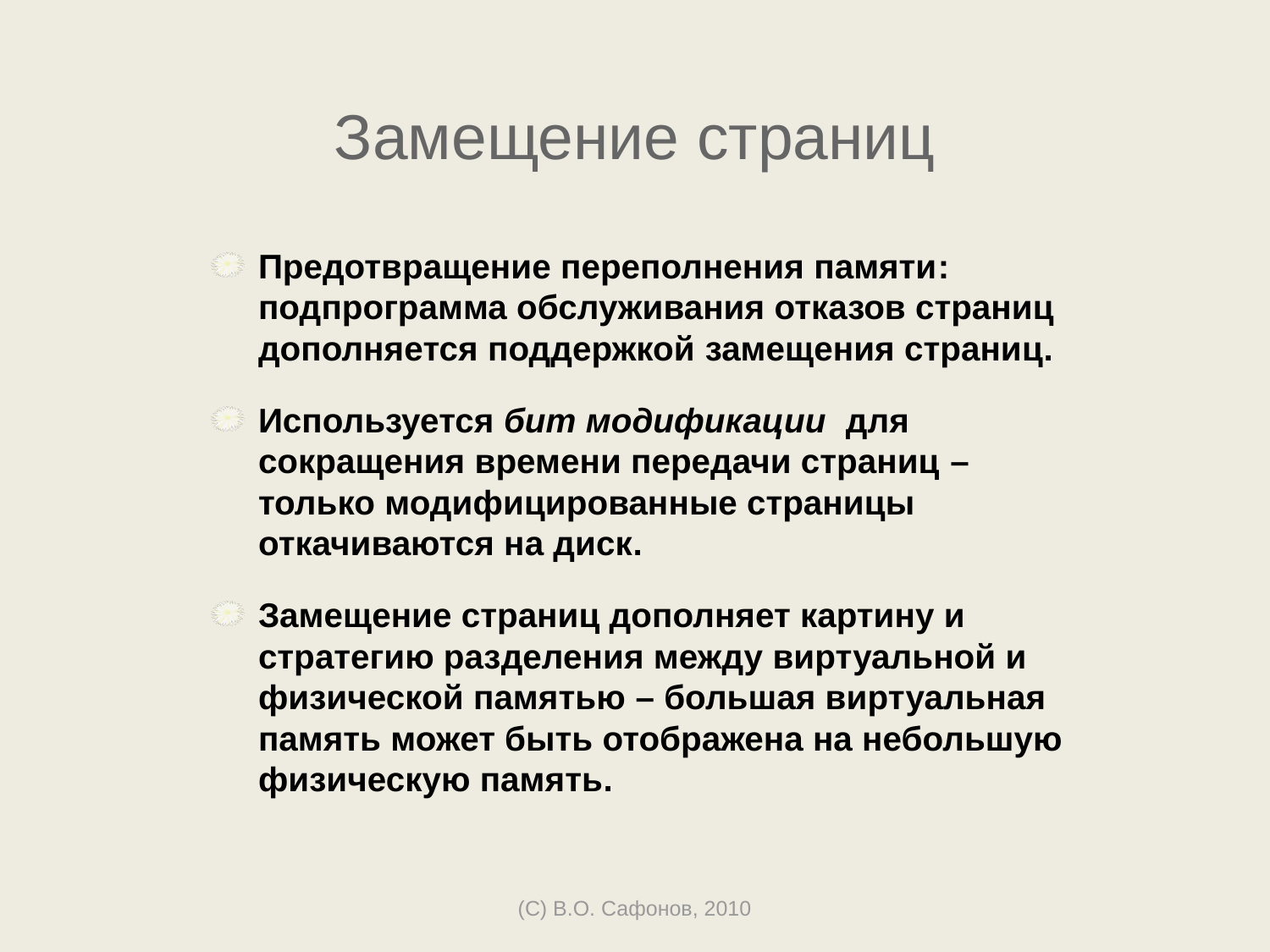

# Замещение страниц
Предотвращение переполнения памяти: подпрограмма обслуживания отказов страниц дополняется поддержкой замещения страниц.
Используется бит модификации  для сокращения времени передачи страниц – только модифицированные страницы откачиваются на диск.
Замещение страниц дополняет картину и стратегию разделения между виртуальной и физической памятью – большая виртуальная память может быть отображена на небольшую физическую память.

(C) В.О. Сафонов, 2010